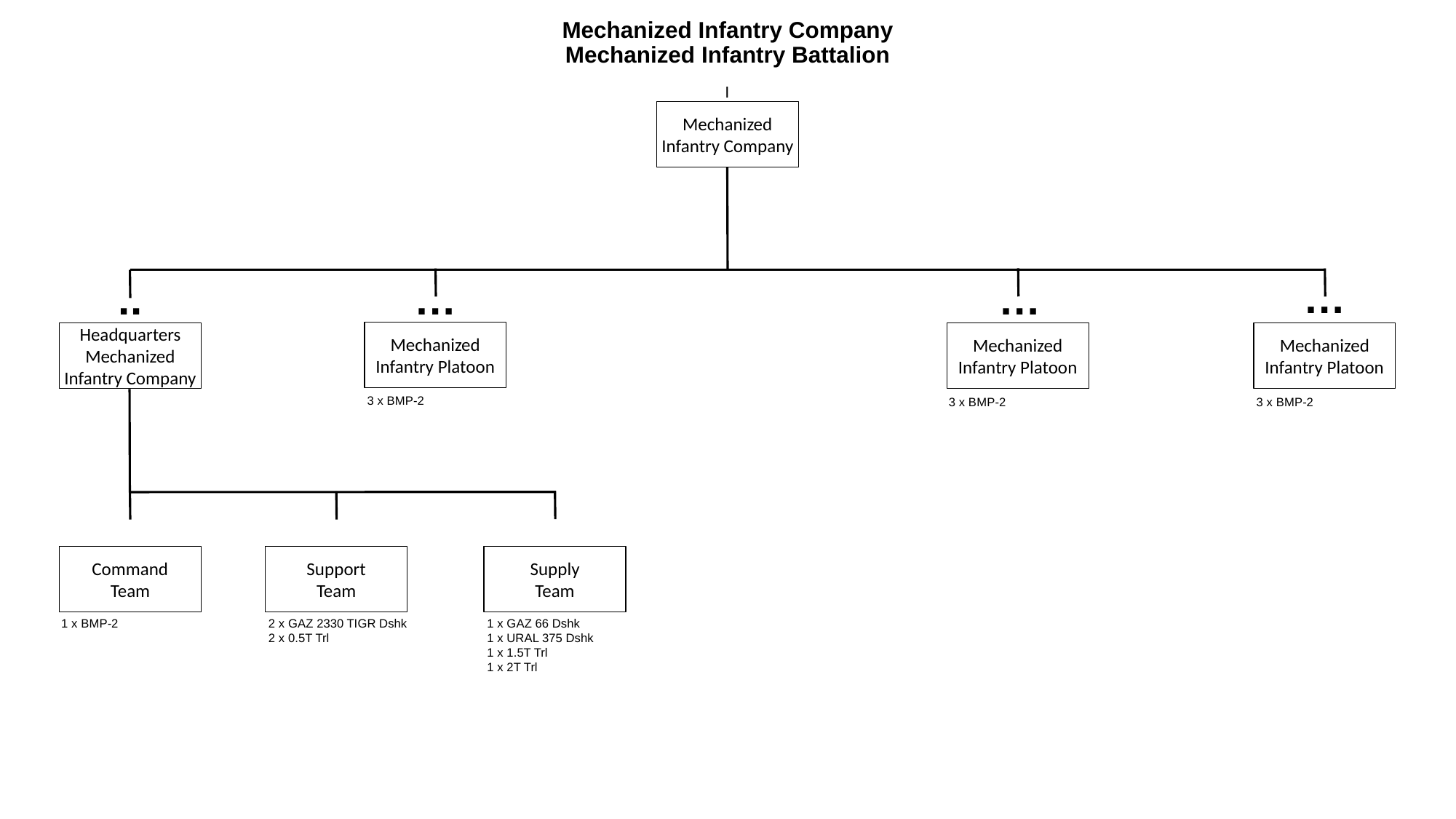

# Mechanized Infantry Company Mechanized Infantry Battalion
I
Mechanized Infantry Company
…
..
…
…
Mechanized Infantry Platoon
Headquarters Mechanized Infantry Company
Mechanized Infantry Platoon
Mechanized Infantry Platoon
3 x BMP-2
3 x BMP-2
3 x BMP-2
Command
Team
Support
Team
Supply
Team
1 x BMP-2
2 x GAZ 2330 TIGR Dshk
2 x 0.5T Trl
1 x GAZ 66 Dshk
1 x URAL 375 Dshk
1 x 1.5T Trl
1 x 2T Trl